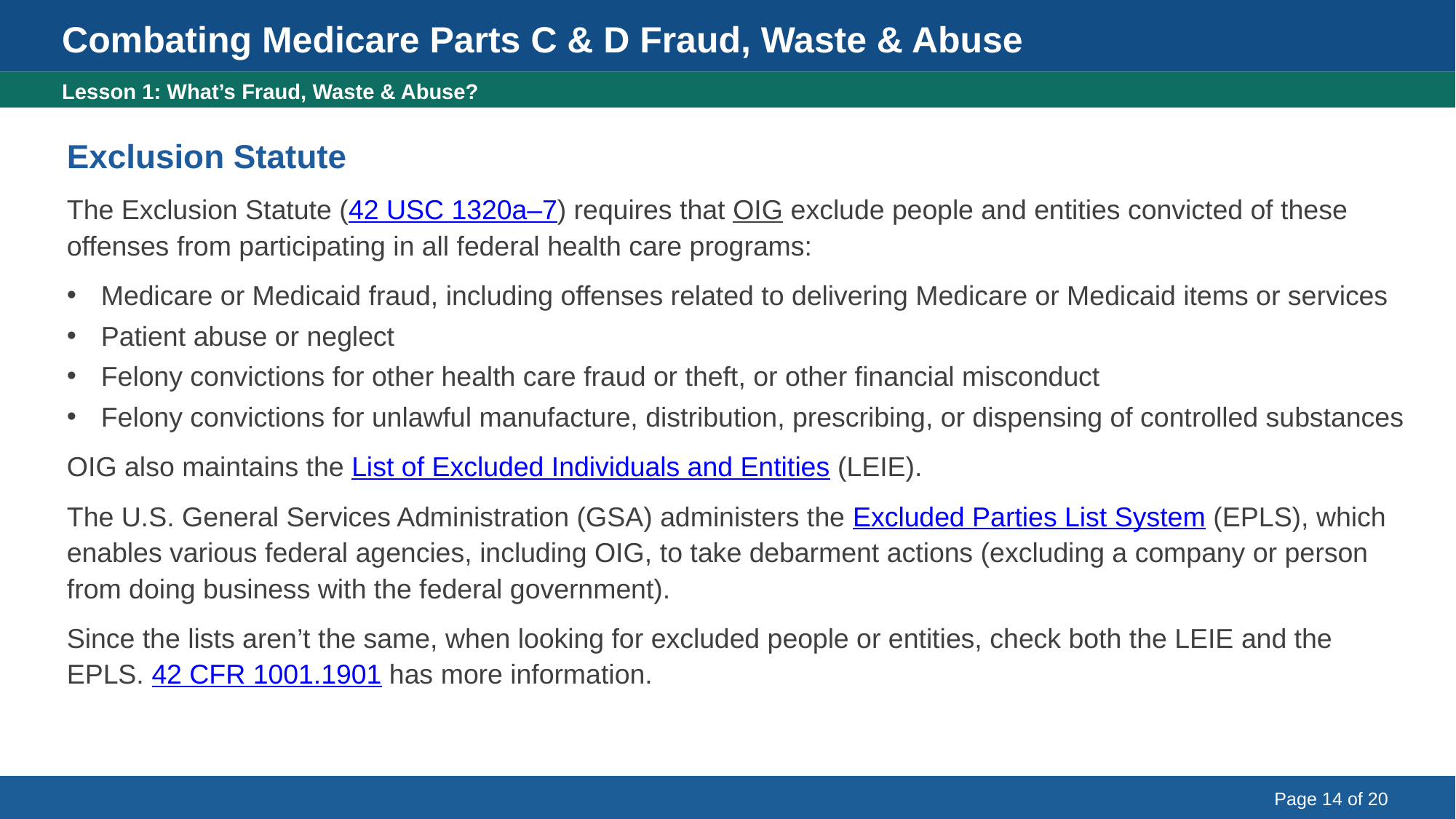

Combating Medicare Parts C & D Fraud, Waste & Abuse
Exclusion Statute

Lesson 1: What’s Fraud, Waste & Abuse?
Exclusion Statute
The Exclusion Statute (42 USC 1320a–7) requires that OIG exclude people and entities convicted of these offenses from participating in all federal health care programs:
Medicare or Medicaid fraud, including offenses related to delivering Medicare or Medicaid items or services
Patient abuse or neglect
Felony convictions for other health care fraud or theft, or other financial misconduct
Felony convictions for unlawful manufacture, distribution, prescribing, or dispensing of controlled substances
OIG also maintains the List of Excluded Individuals and Entities (LEIE).
The U.S. General Services Administration (GSA) administers the Excluded Parties List System (EPLS), which enables various federal agencies, including OIG, to take debarment actions (excluding a company or person from doing business with the federal government).
Since the lists aren’t the same, when looking for excluded people or entities, check both the LEIE and the EPLS. 42 CFR 1001.1901 has more information.

Page 14 of 20